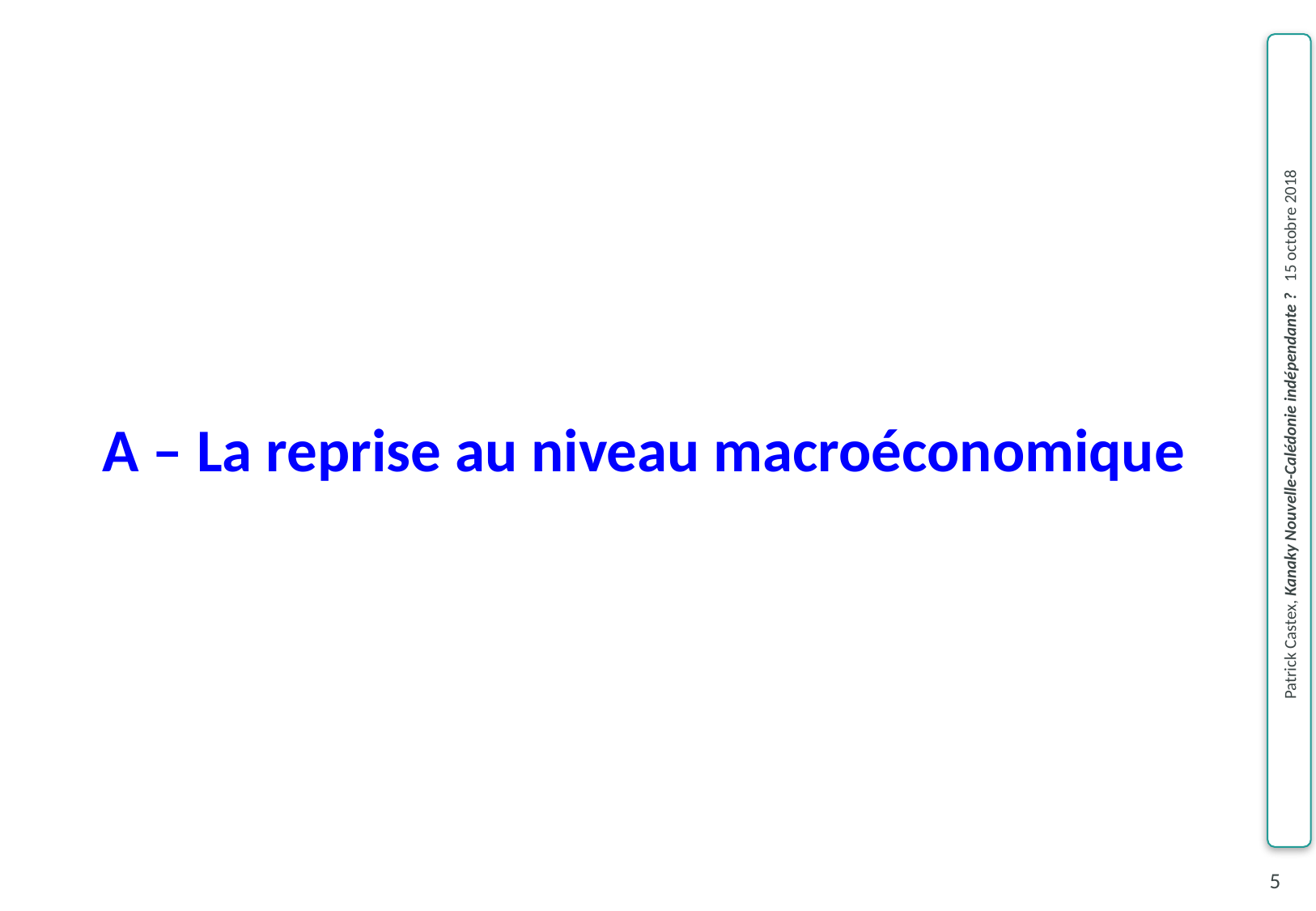

A – La reprise au niveau macroéconomique